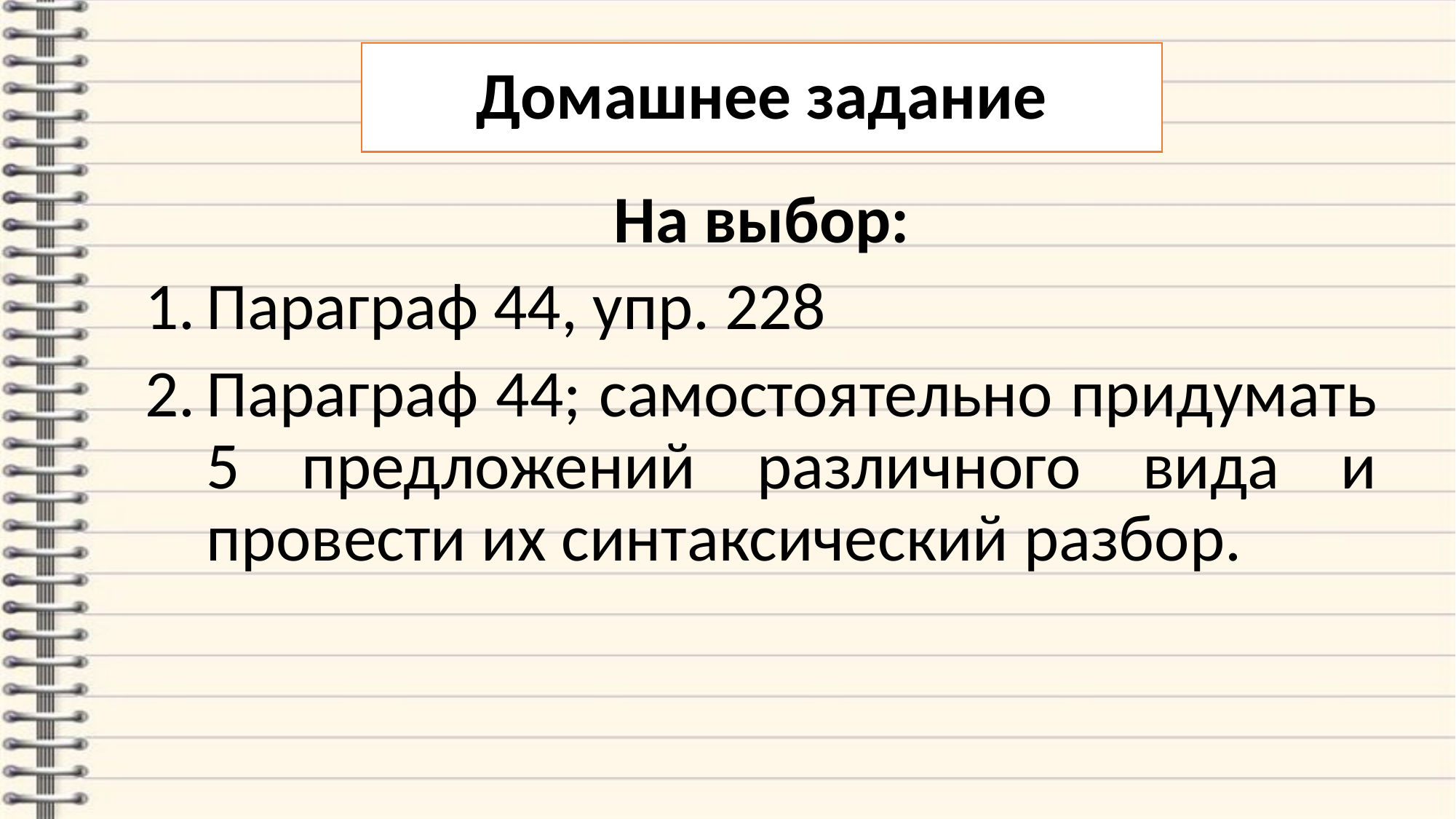

# Домашнее задание
На выбор:
Параграф 44, упр. 228
Параграф 44; самостоятельно придумать 5 предложений различного вида и провести их синтаксический разбор.